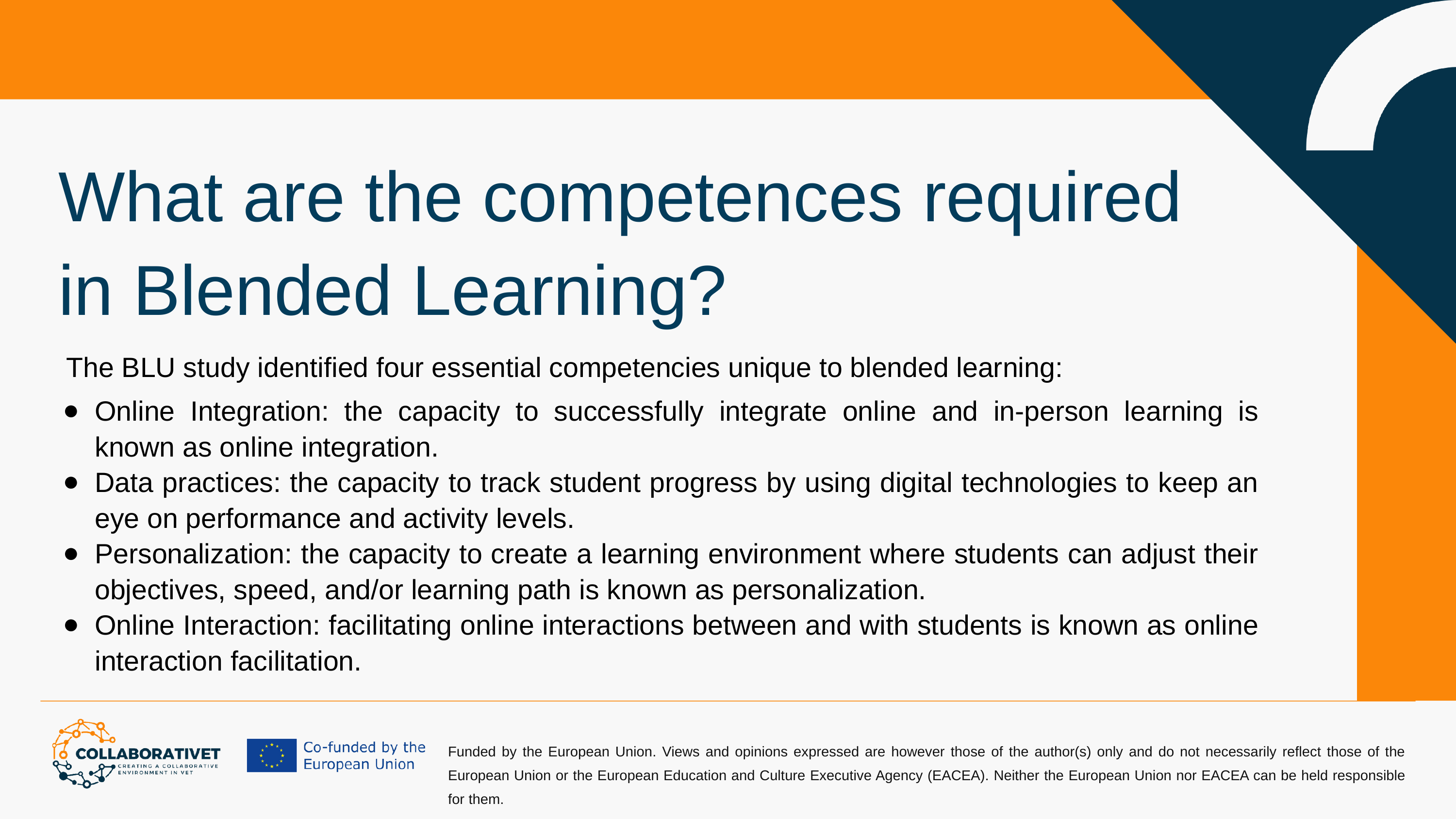

What are the competences required in Blended Learning?
 The BLU study identified four essential competencies unique to blended learning:
Online Integration: the capacity to successfully integrate online and in-person learning is known as online integration.
Data practices: the capacity to track student progress by using digital technologies to keep an eye on performance and activity levels.
Personalization: the capacity to create a learning environment where students can adjust their objectives, speed, and/or learning path is known as personalization.
Online Interaction: facilitating online interactions between and with students is known as online interaction facilitation.

Funded by the European Union. Views and opinions expressed are however those of the author(s) only and do not necessarily reflect those of the European Union or the European Education and Culture Executive Agency (EACEA). Neither the European Union nor EACEA can be held responsible for them.